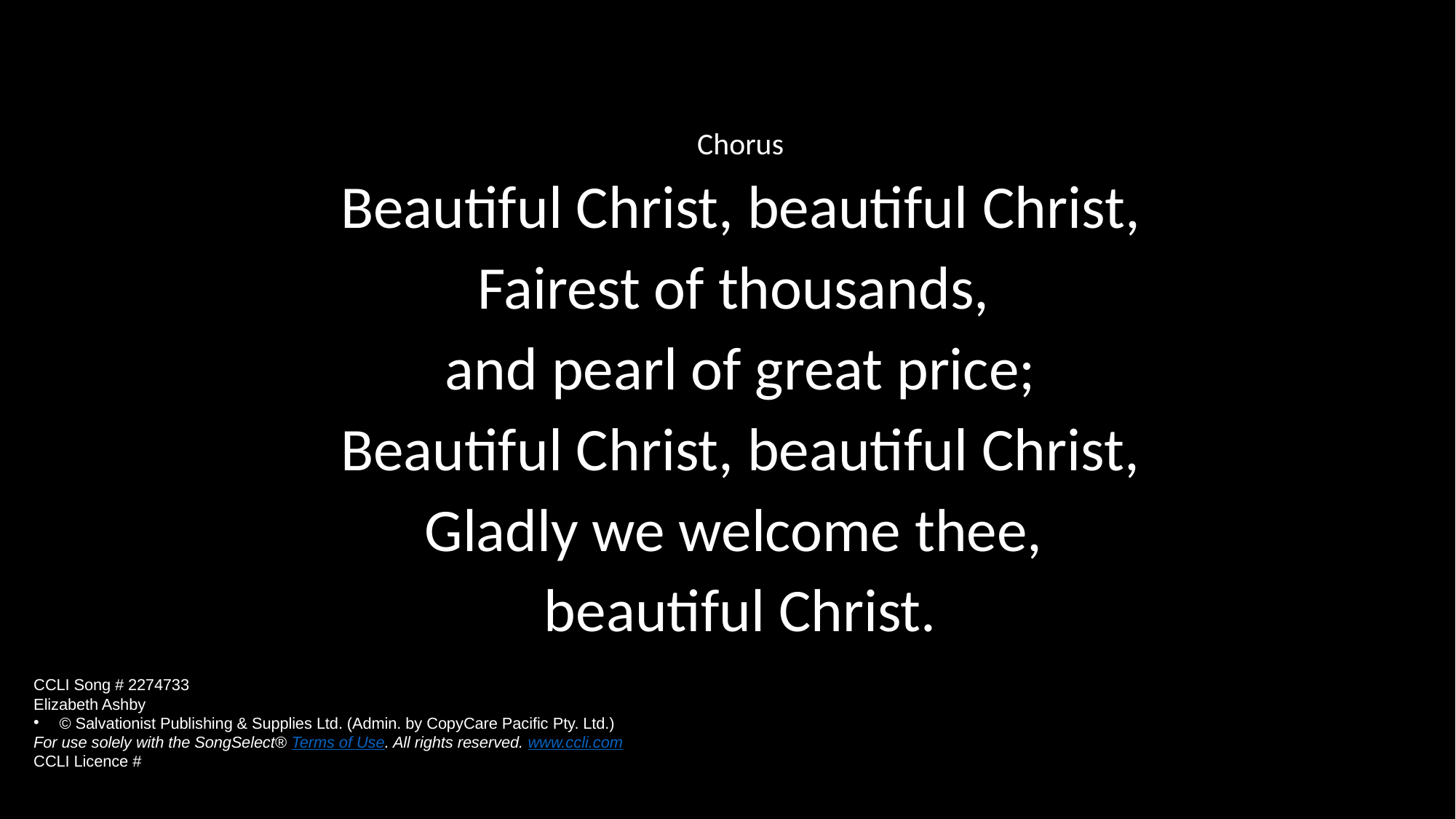

Chorus
Beautiful Christ, beautiful Christ,
Fairest of thousands,
and pearl of great price;
Beautiful Christ, beautiful Christ,
Gladly we welcome thee,
beautiful Christ.
CCLI Song # 2274733
Elizabeth Ashby
© Salvationist Publishing & Supplies Ltd. (Admin. by CopyCare Pacific Pty. Ltd.)
For use solely with the SongSelect® Terms of Use. All rights reserved. www.ccli.com
CCLI Licence #